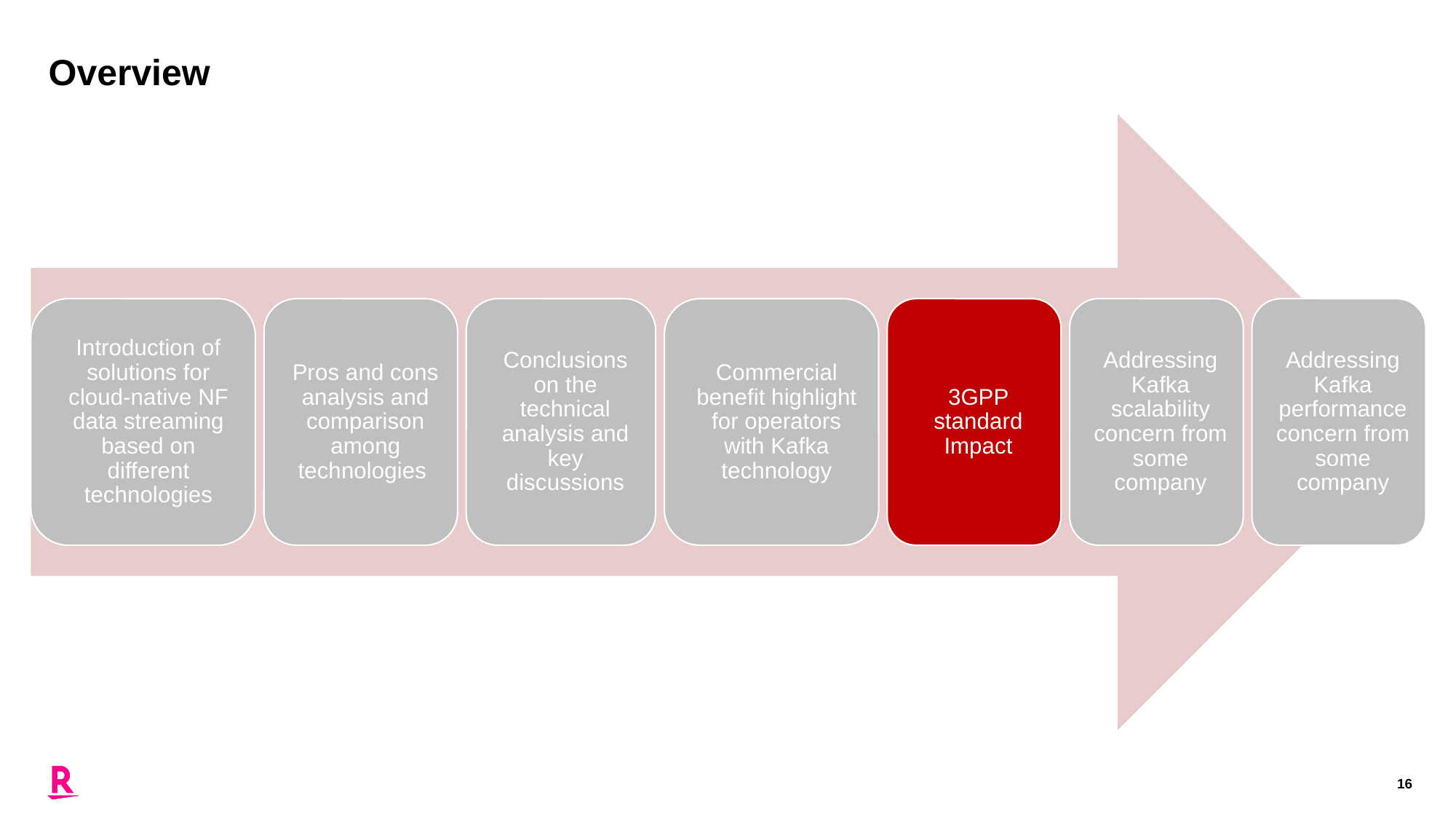

# Overview
Introduction of solutions for cloud-native NF data streaming based on different technologies
Pros and cons analysis and comparison among technologies
Conclusions on the technical analysis and key discussions
Commercial benefit highlight for operators with Kafka technology
3GPP standard Impact
Addressing Kafka scalability concern from some company
Addressing Kafka performance concern from some company